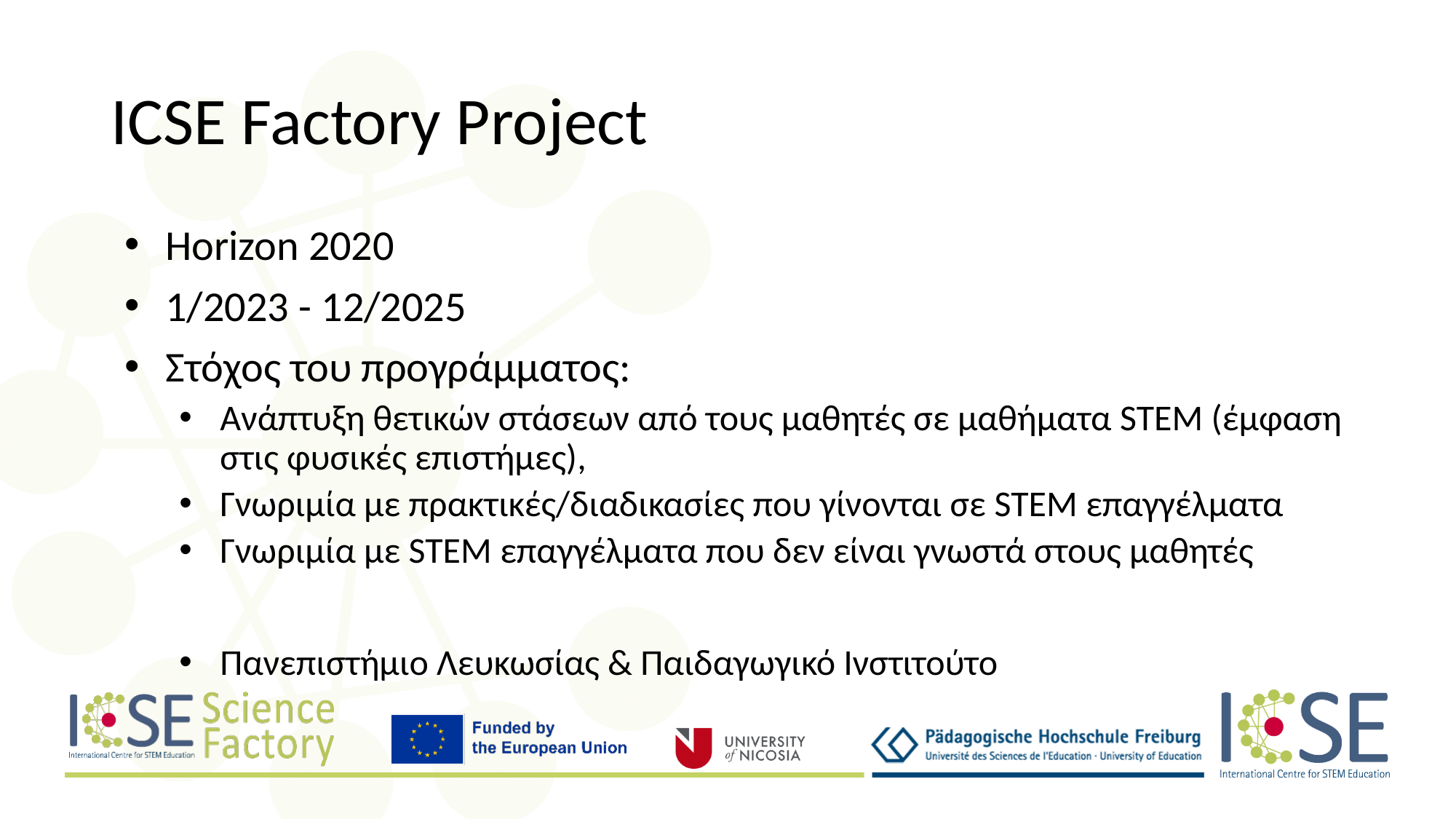

# ICSE Factory Project
Horizon 2020
1/2023 - 12/2025
Στόχος του προγράμματος:
Ανάπτυξη θετικών στάσεων από τους μαθητές σε μαθήματα STEM (έμφαση στις φυσικές επιστήμες),
Γνωριμία με πρακτικές/διαδικασίες που γίνονται σε STEM επαγγέλματα
Γνωριμία με STEM επαγγέλματα που δεν είναι γνωστά στους μαθητές

Πανεπιστήμιο Λευκωσίας & Παιδαγωγικό Ινστιτούτο